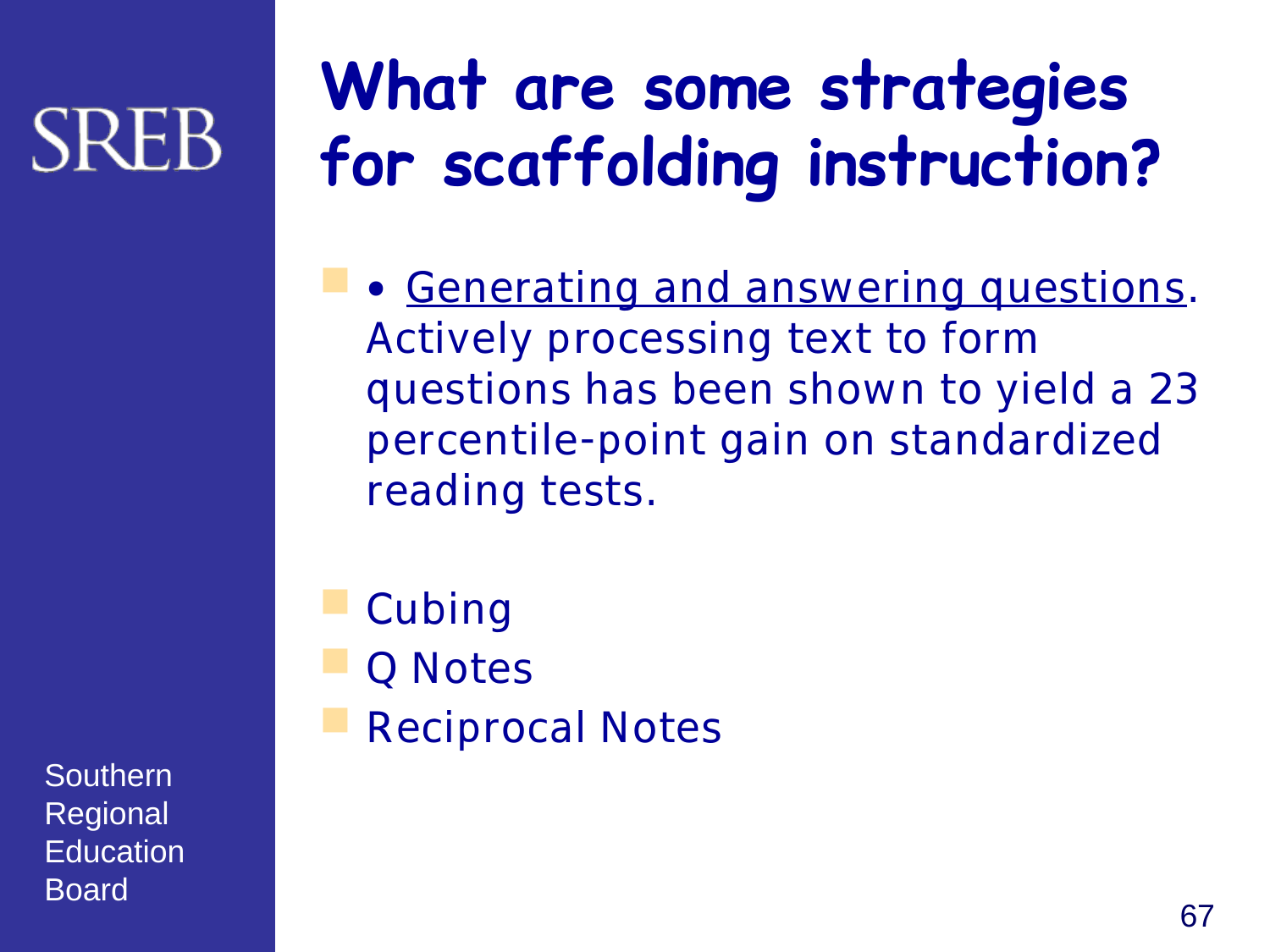

# What are some strategies for scaffolding instruction?
• Generating and answering questions. Actively processing text to form questions has been shown to yield a 23 percentile-point gain on standardized reading tests.

Cubing
Q Notes
Reciprocal Notes

67